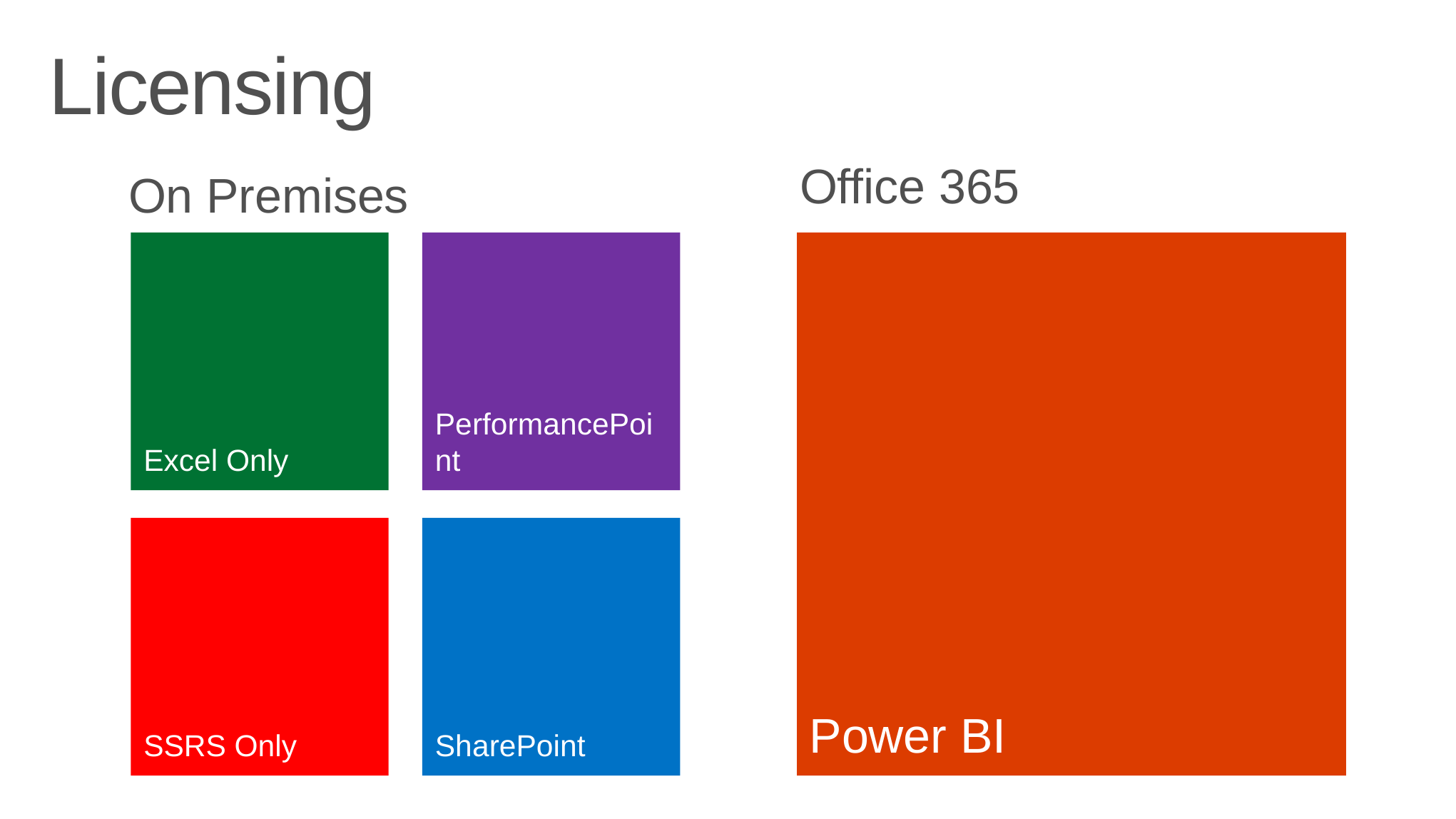

# Licensing
Office 365
On Premises
Excel Only
PerformancePoint
Power BI
SSRS Only
SharePoint